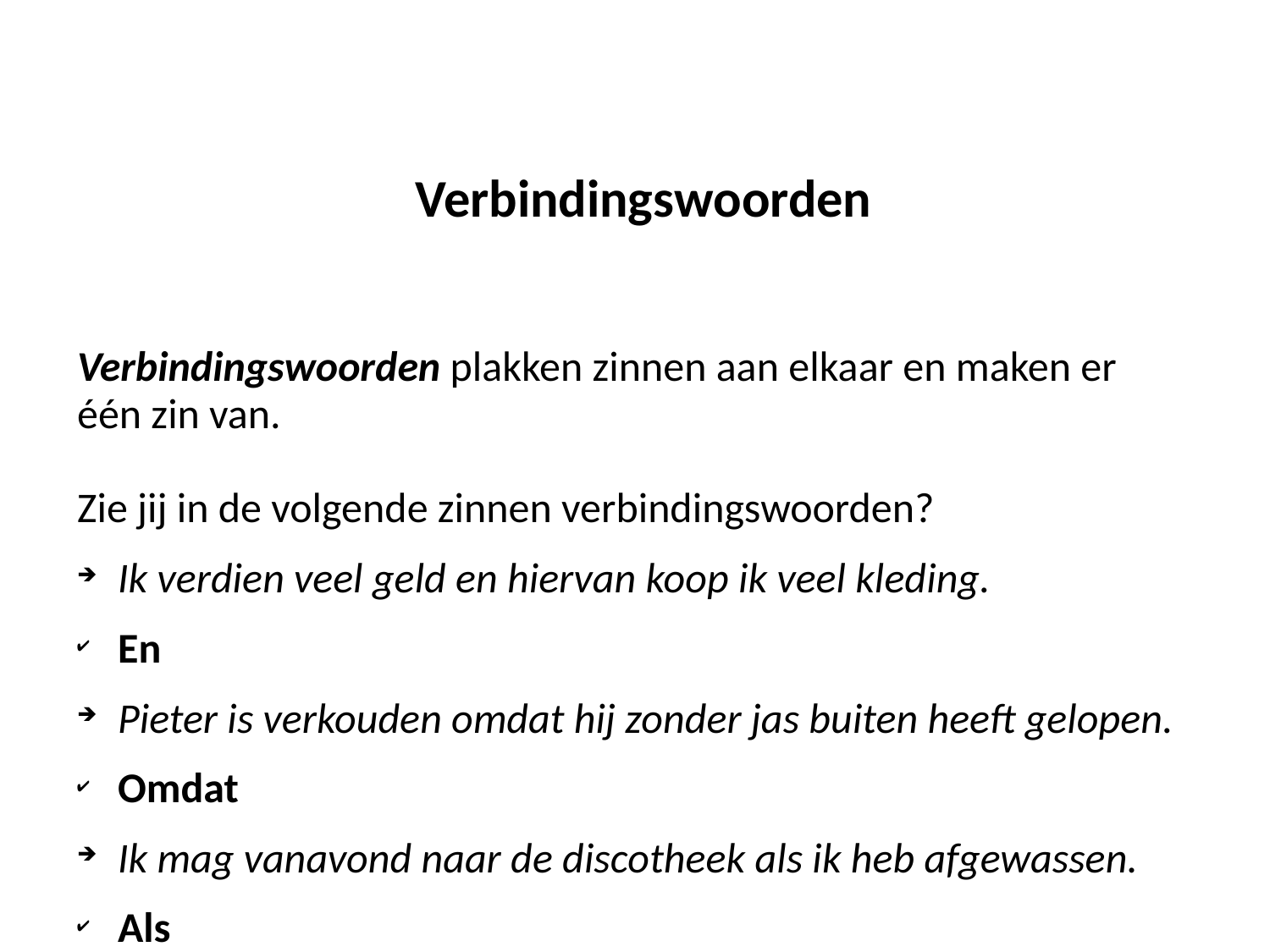

# Verbindingswoorden

Verbindingswoorden plakken zinnen aan elkaar en maken er één zin van.
Zie jij in de volgende zinnen verbindingswoorden?
Ik verdien veel geld en hiervan koop ik veel kleding.
En
Pieter is verkouden omdat hij zonder jas buiten heeft gelopen.
Omdat
Ik mag vanavond naar de discotheek als ik heb afgewassen.
Als